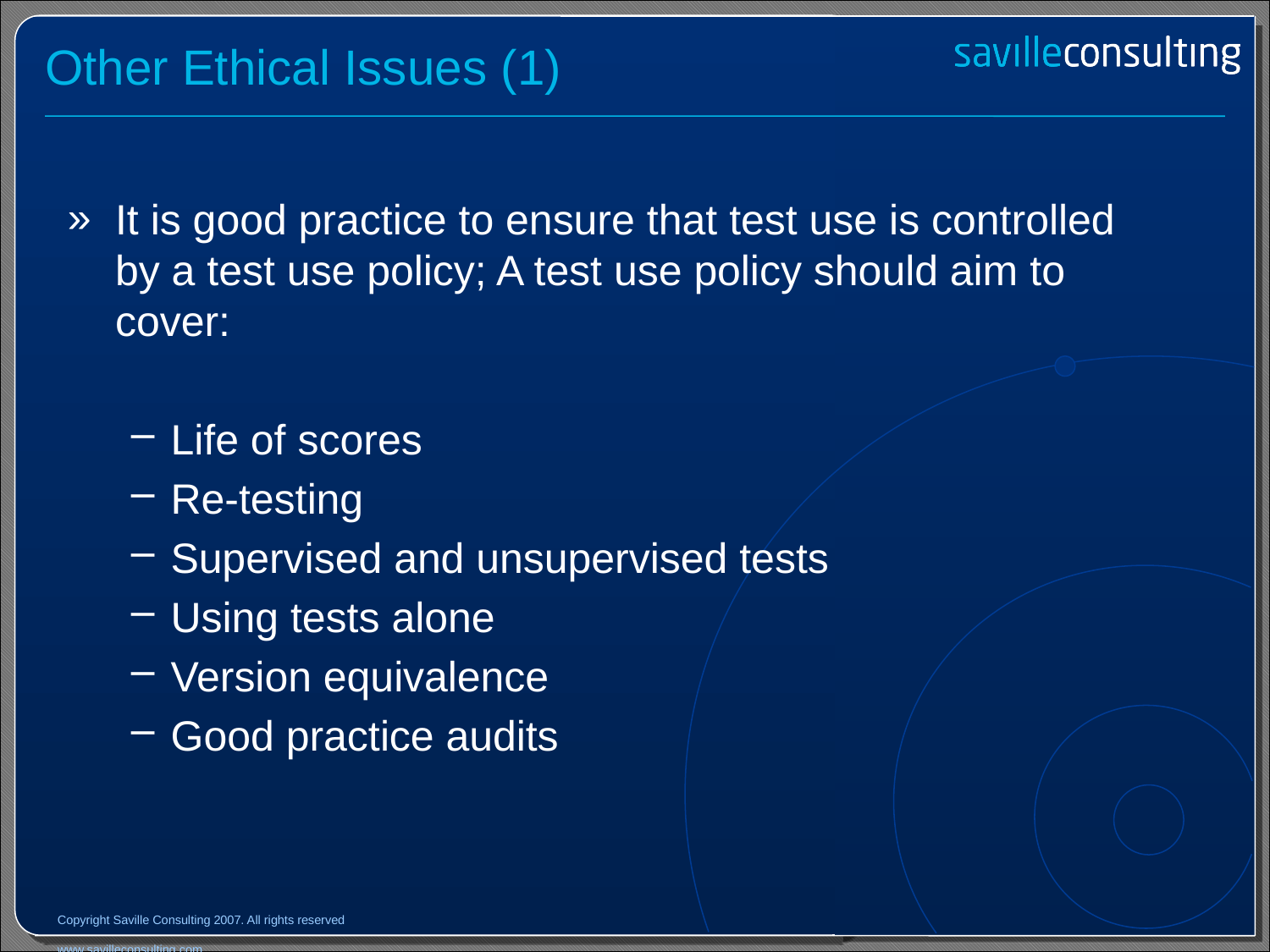

# Other Ethical Issues (1)
It is good practice to ensure that test use is controlled by a test use policy; A test use policy should aim to cover:

Life of scores
Re-testing
Supervised and unsupervised tests
Using tests alone
Version equivalence
Good practice audits